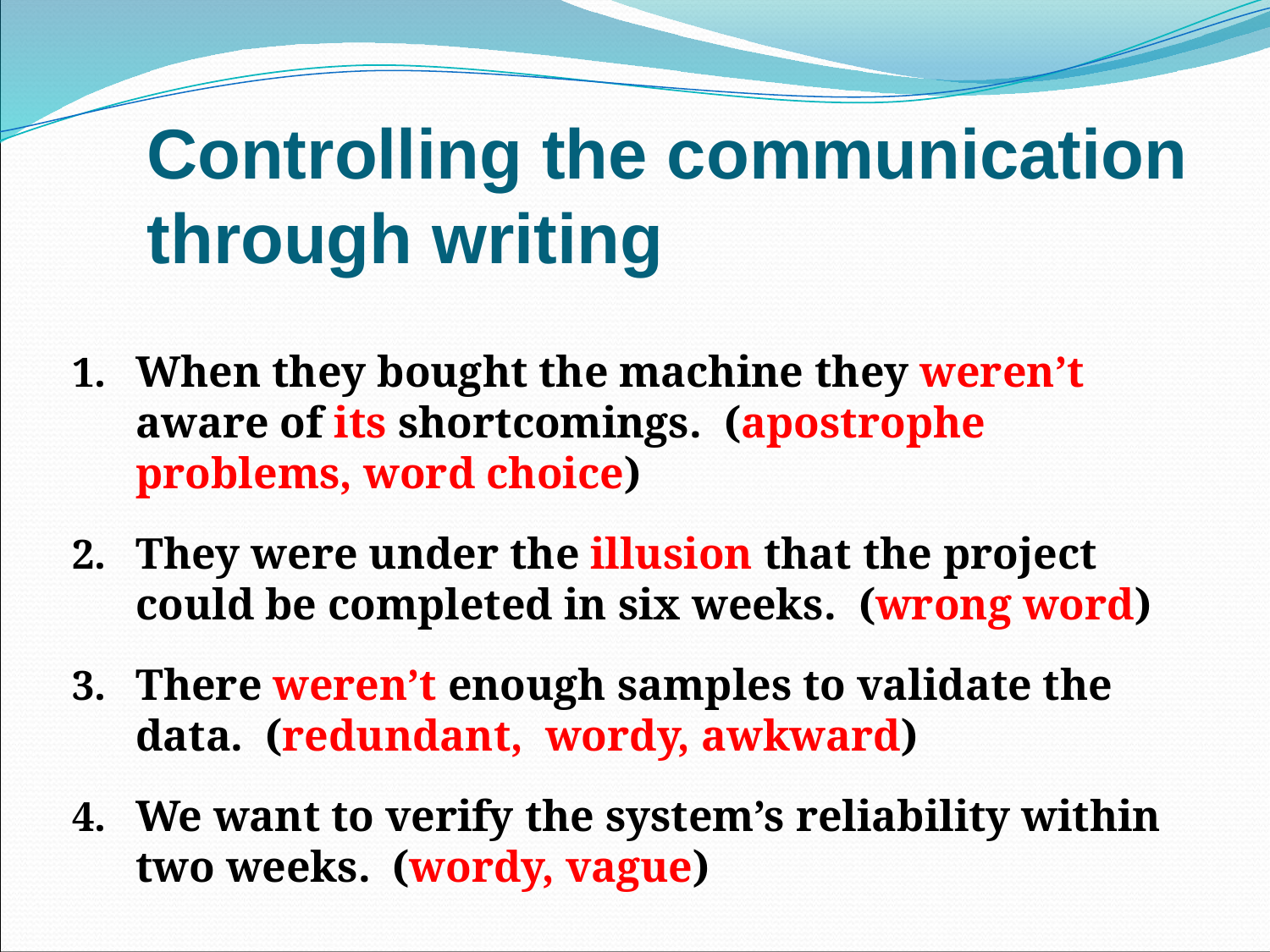

# Controlling the communication through writing
When they bought the machine they weren’t aware of its shortcomings.  (apostrophe problems, word choice)
They were under the illusion that the project could be completed in six weeks.  (wrong word)
There weren’t enough samples to validate the data.  (redundant,  wordy, awkward)
We want to verify the system’s reliability within two weeks.  (wordy, vague)